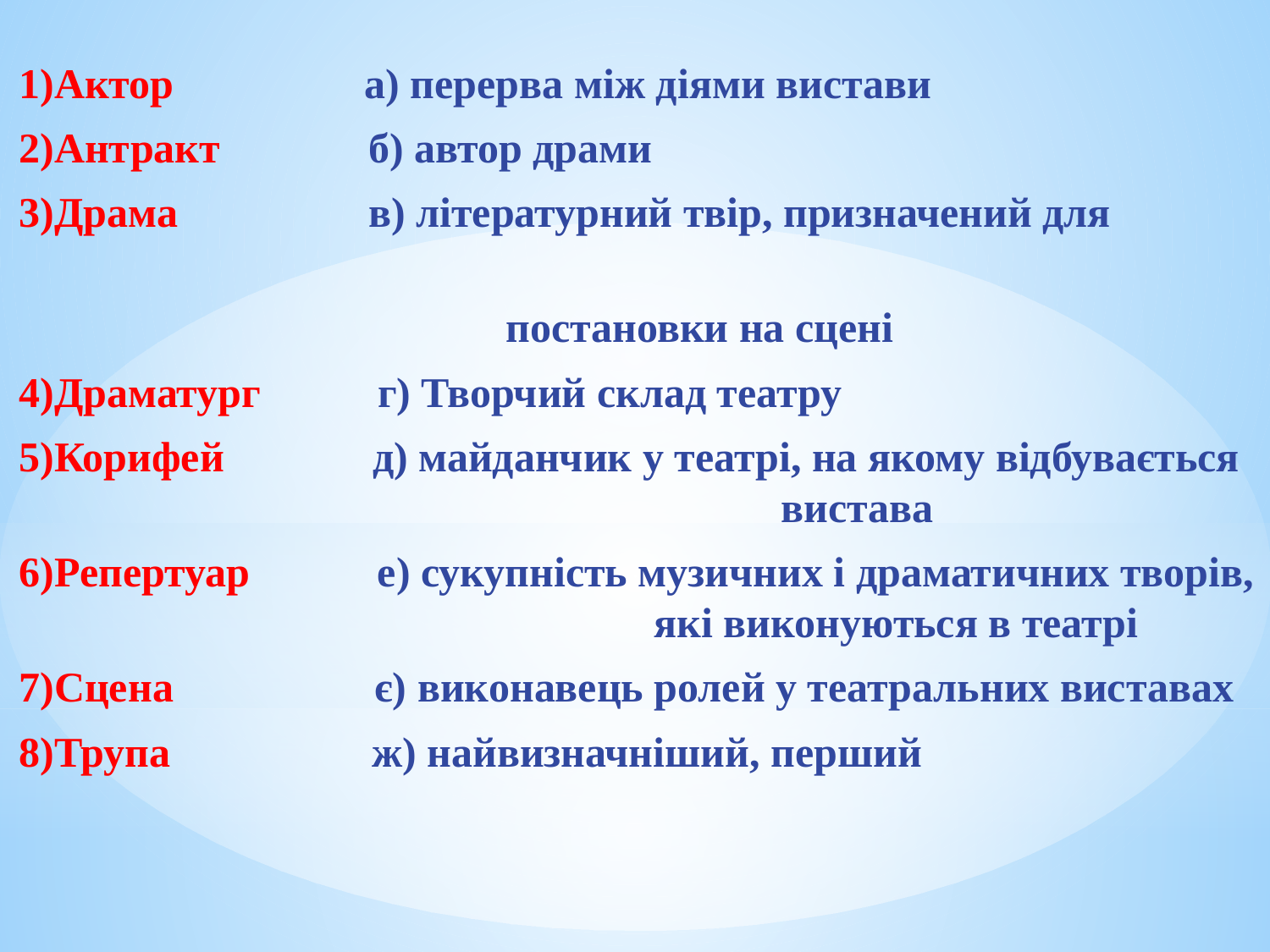

1)Актор                  а) перерва між діями вистави
2)Антракт              б) автор драми
3)Драма                  в) літературний твір, призначений для
                                              постановки на сцені
4)Драматург           г) Творчий склад театру
5)Корифей              д) майданчик у театрі, на якому відбувається                					вистава
6)Репертуар            е) сукупність музичних і драматичних творів,     					які виконуються в театрі
7)Сцена                   є) виконавець ролей у театральних виставах
8)Трупа                   ж) найвизначніший, перший